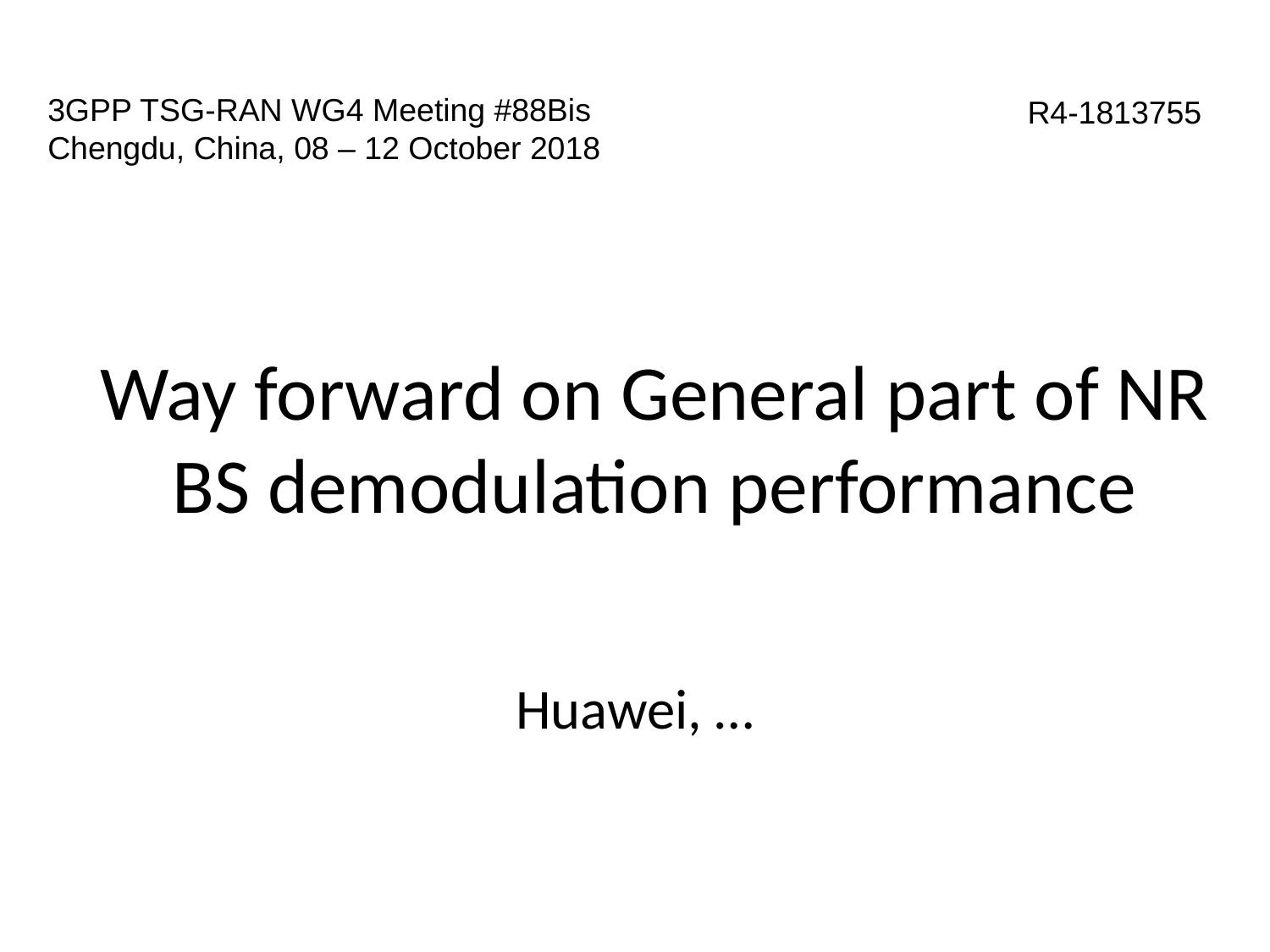

# 3GPP TSG-RAN WG4 Meeting #88Bis Chengdu, China, 08 – 12 October 2018
R4-1813755
Way forward on General part of NR BS demodulation performance
Huawei, …